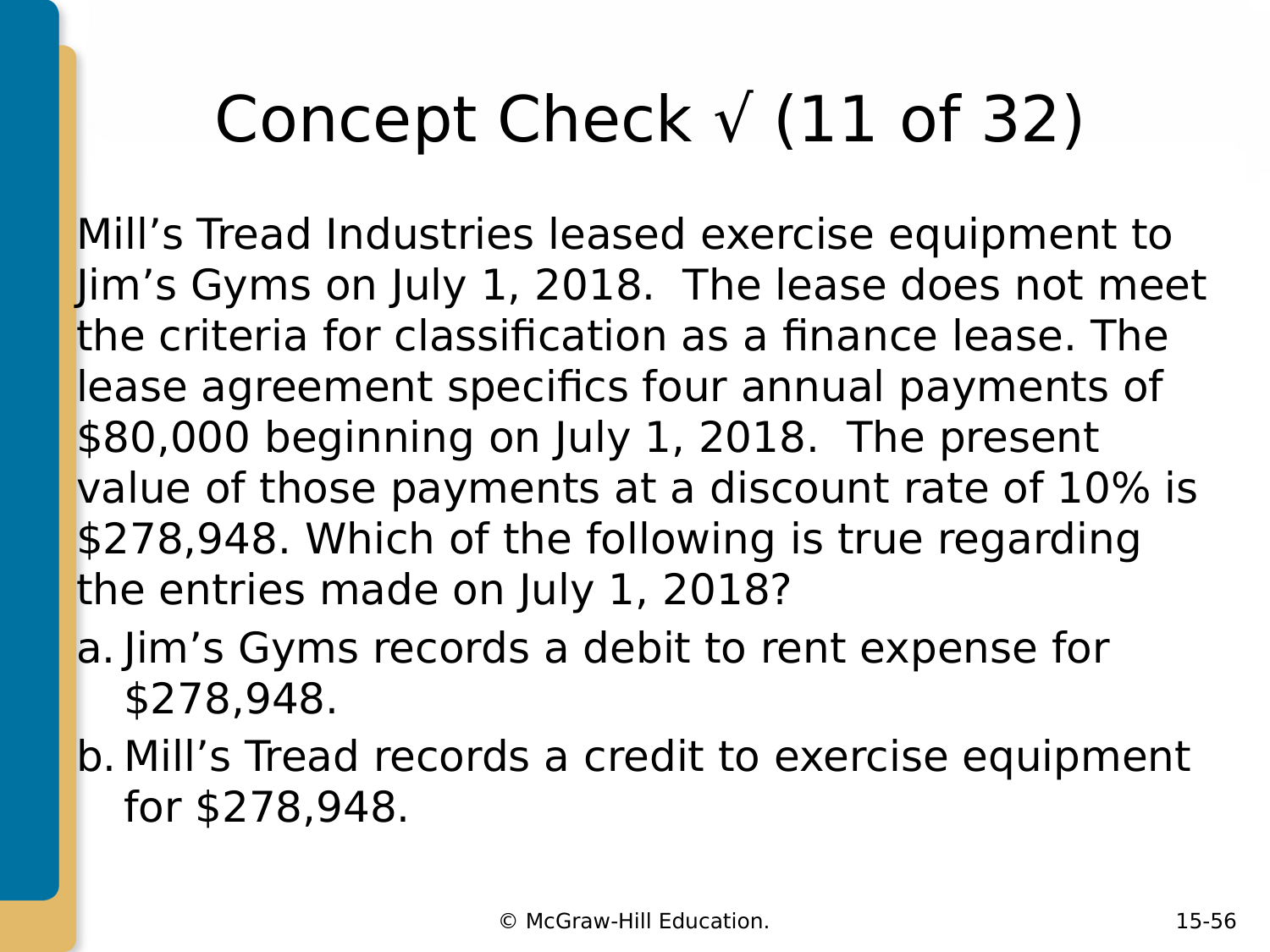

# Concept Check √ (11 of 32)
Mill’s Tread Industries leased exercise equipment to Jim’s Gyms on July 1, 2018.  The lease does not meet the criteria for classification as a finance lease. The lease agreement specifics four annual payments of $80,000 beginning on July 1, 2018.  The present value of those payments at a discount rate of 10% is $278,948. Which of the following is true regarding the entries made on July 1, 2018?
Jim’s Gyms records a debit to rent expense for $278,948.
Mill’s Tread records a credit to exercise equipment for $278,948.